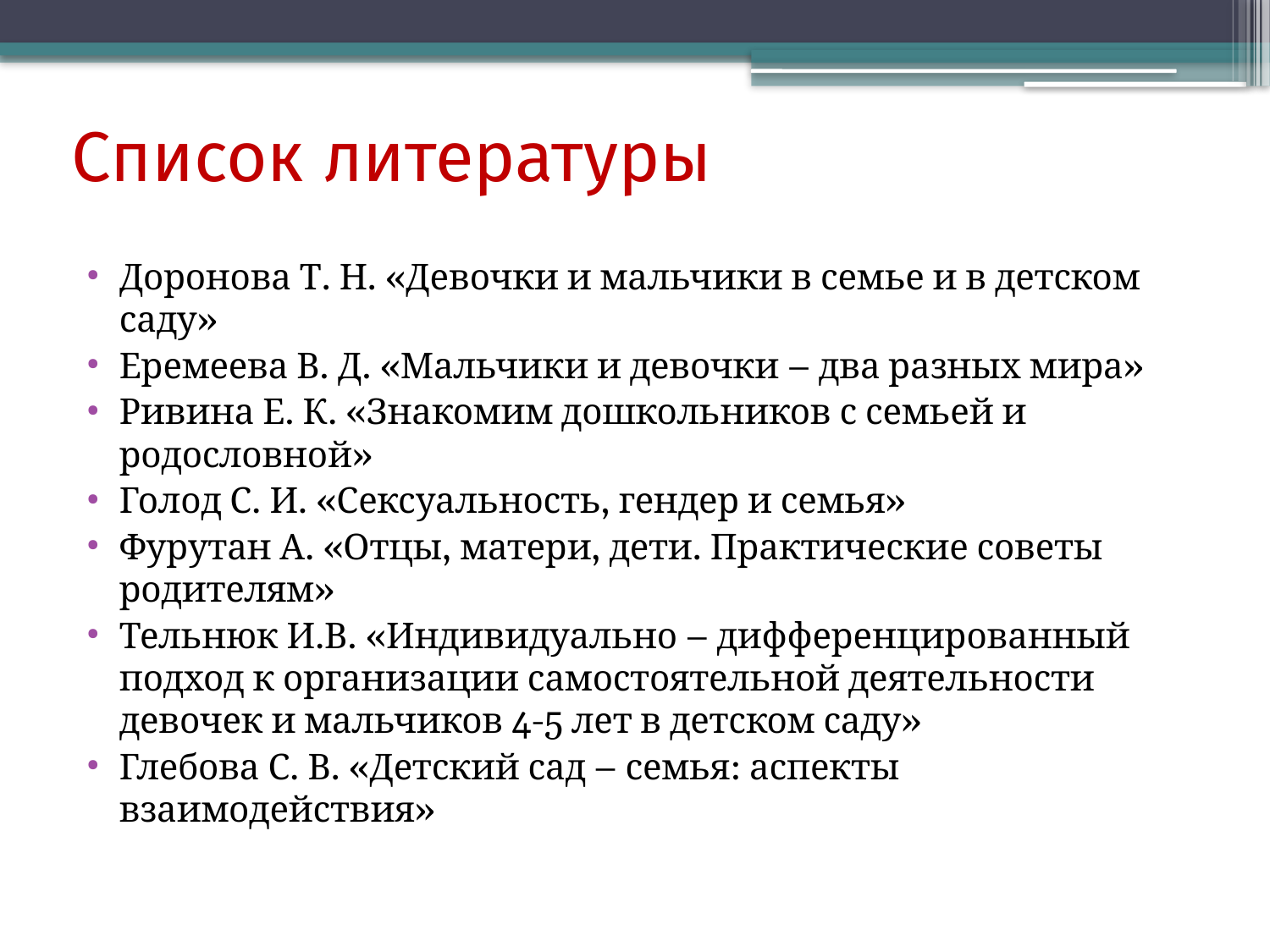

# Список литературы
Доронова Т. Н. «Девочки и мальчики в семье и в детском саду»
Еремеева В. Д. «Мальчики и девочки – два разных мира»
Ривина Е. К. «Знакомим дошкольников с семьей и родословной»
Голод С. И. «Сексуальность, гендер и семья»
Фурутан А. «Отцы, матери, дети. Практические советы родителям»
Тельнюк И.В. «Индивидуально – дифференцированный подход к организации самостоятельной деятельности девочек и мальчиков 4-5 лет в детском саду»
Глебова С. В. «Детский сад – семья: аспекты взаимодействия»